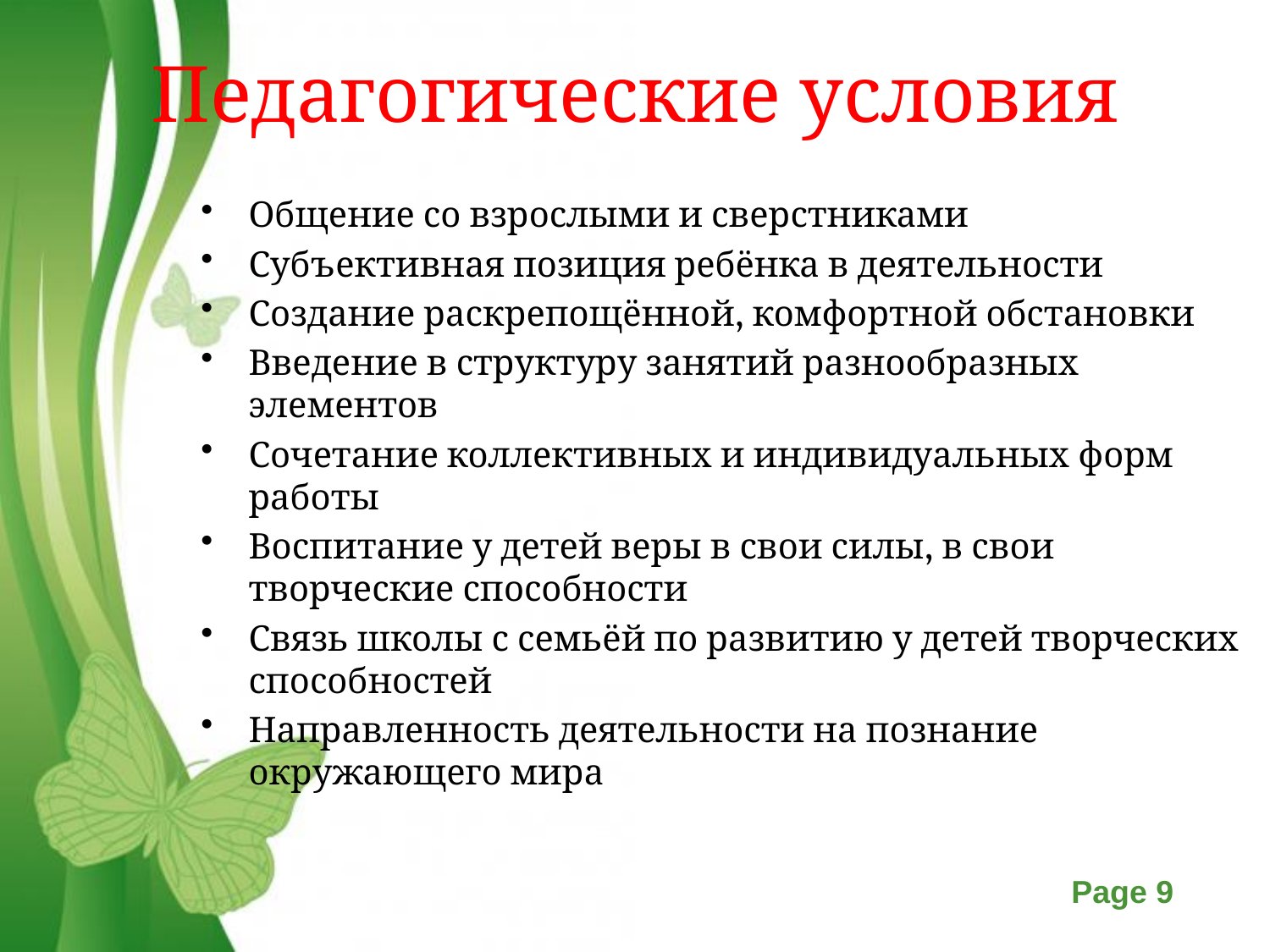

# Педагогические условия
Общение со взрослыми и сверстниками
Субъективная позиция ребёнка в деятельности
Создание раскрепощённой, комфортной обстановки
Введение в структуру занятий разнообразных элементов
Сочетание коллективных и индивидуальных форм работы
Воспитание у детей веры в свои силы, в свои творческие способности
Связь школы с семьёй по развитию у детей творческих способностей
Направленность деятельности на познание окружающего мира